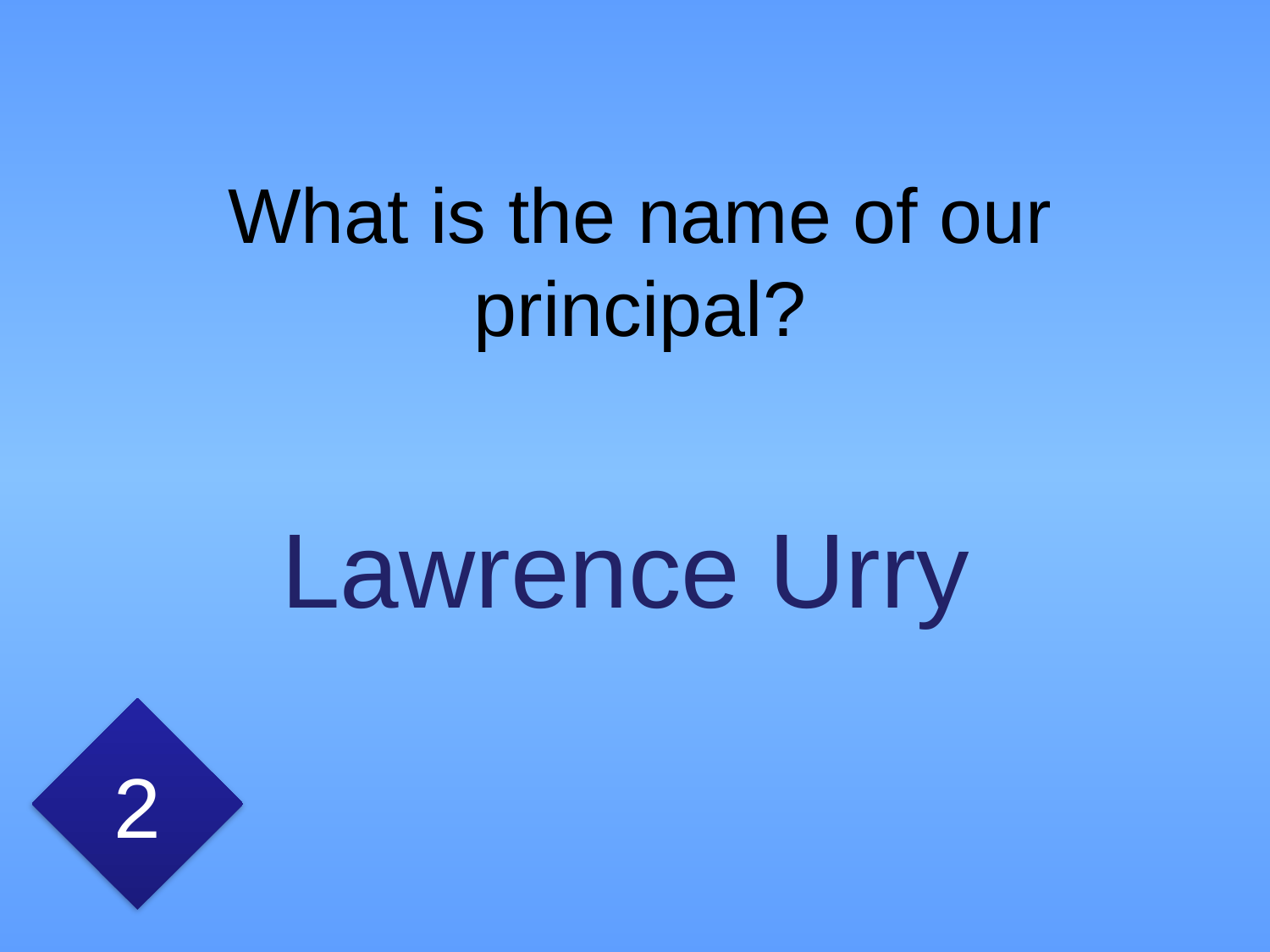

# What is the name of our principal?
Lawrence Urry
2